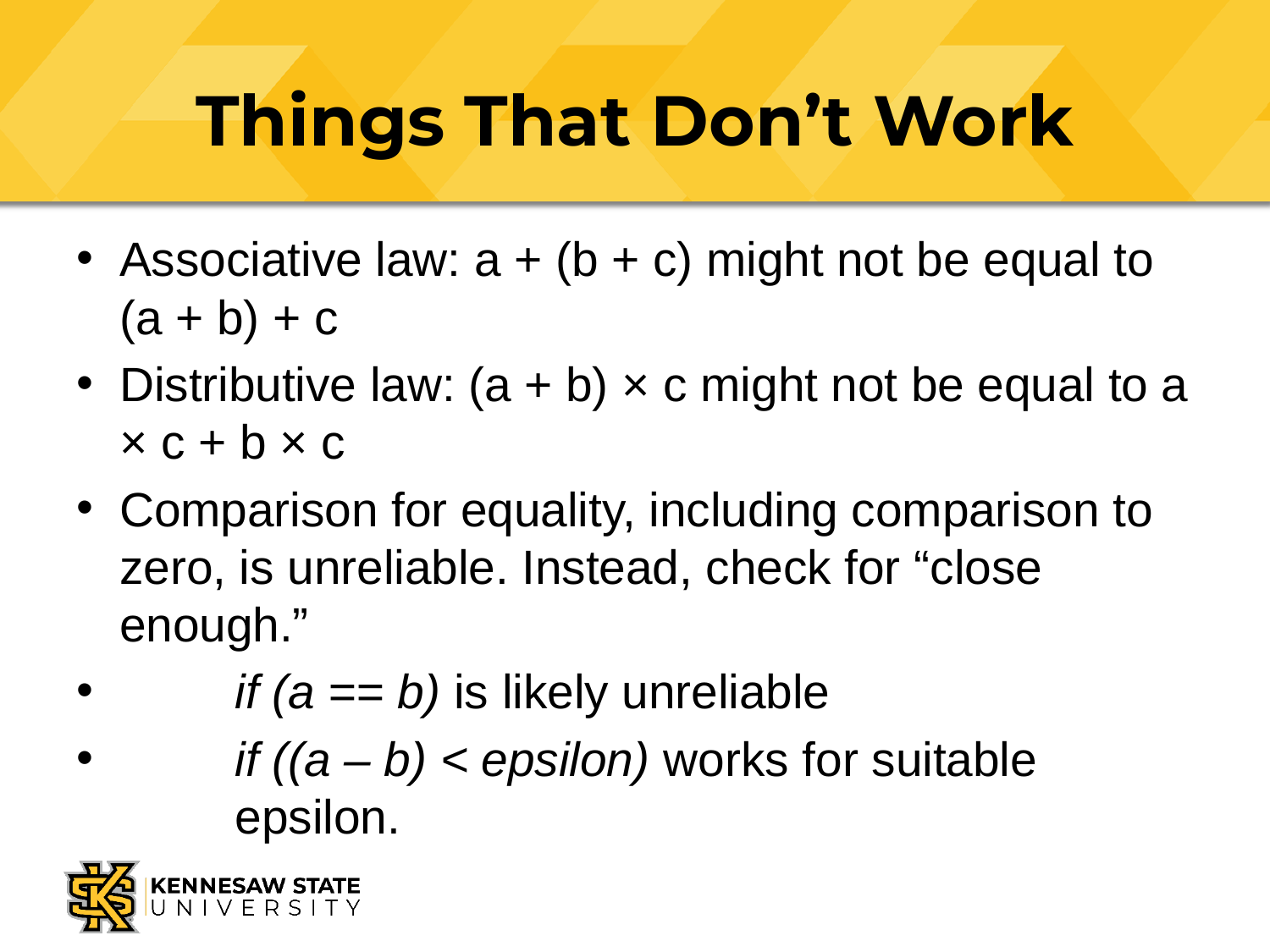

# Things That Don’t Work
Associative law: a + (b + c) might not be equal to (a + b) + c
Distributive law: (a + b) × c might not be equal to a × c + b × c
Comparison for equality, including comparison to zero, is unreliable. Instead, check for “close enough.”
 	if (a == b) is likely unreliable
 	if ((a – b) < epsilon) works for suitable
 	epsilon.